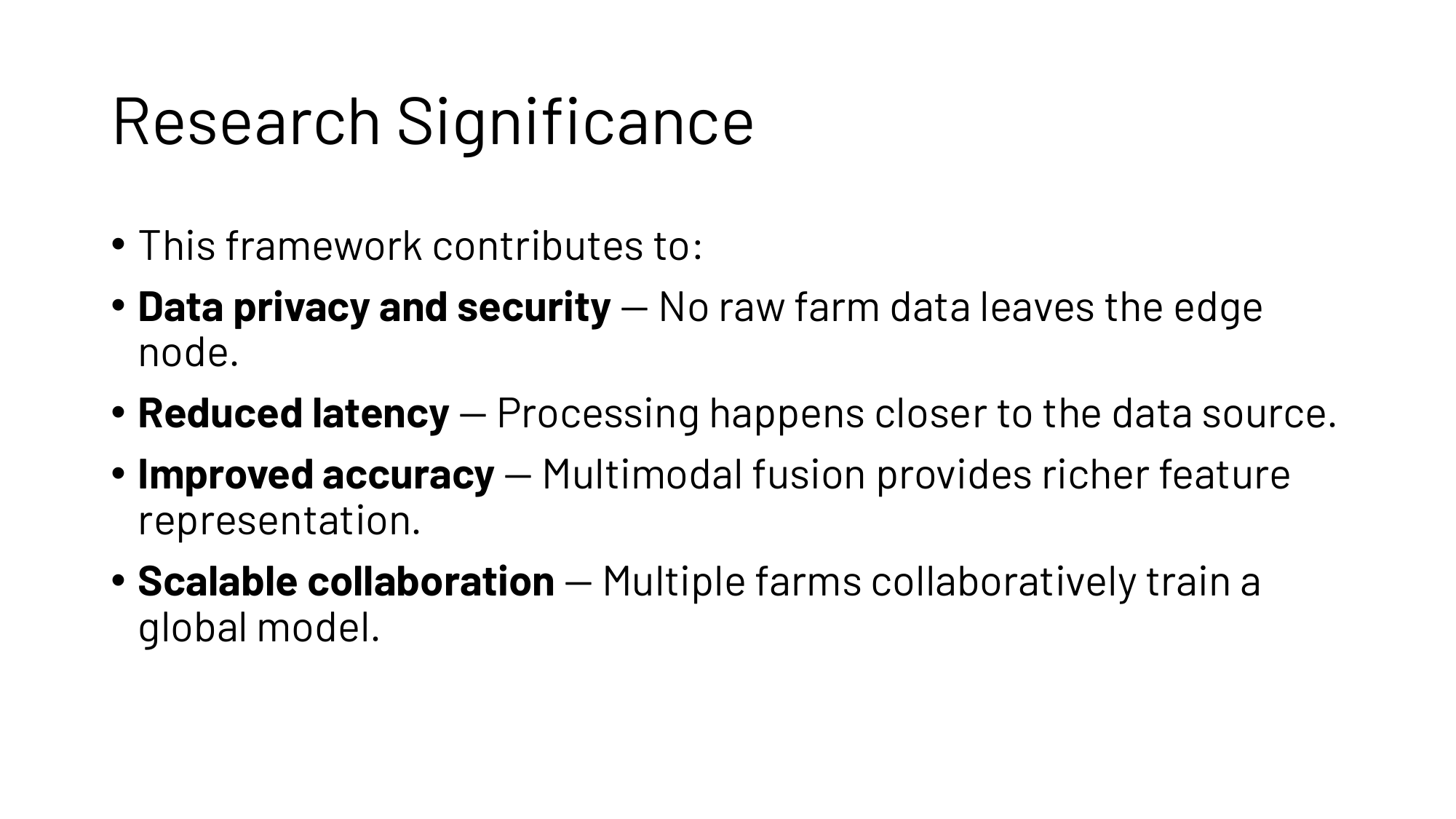

# Research Significance
This framework contributes to:
Data privacy and security — No raw farm data leaves the edge node.
Reduced latency — Processing happens closer to the data source.
Improved accuracy — Multimodal fusion provides richer feature representation.
Scalable collaboration — Multiple farms collaboratively train a global model.